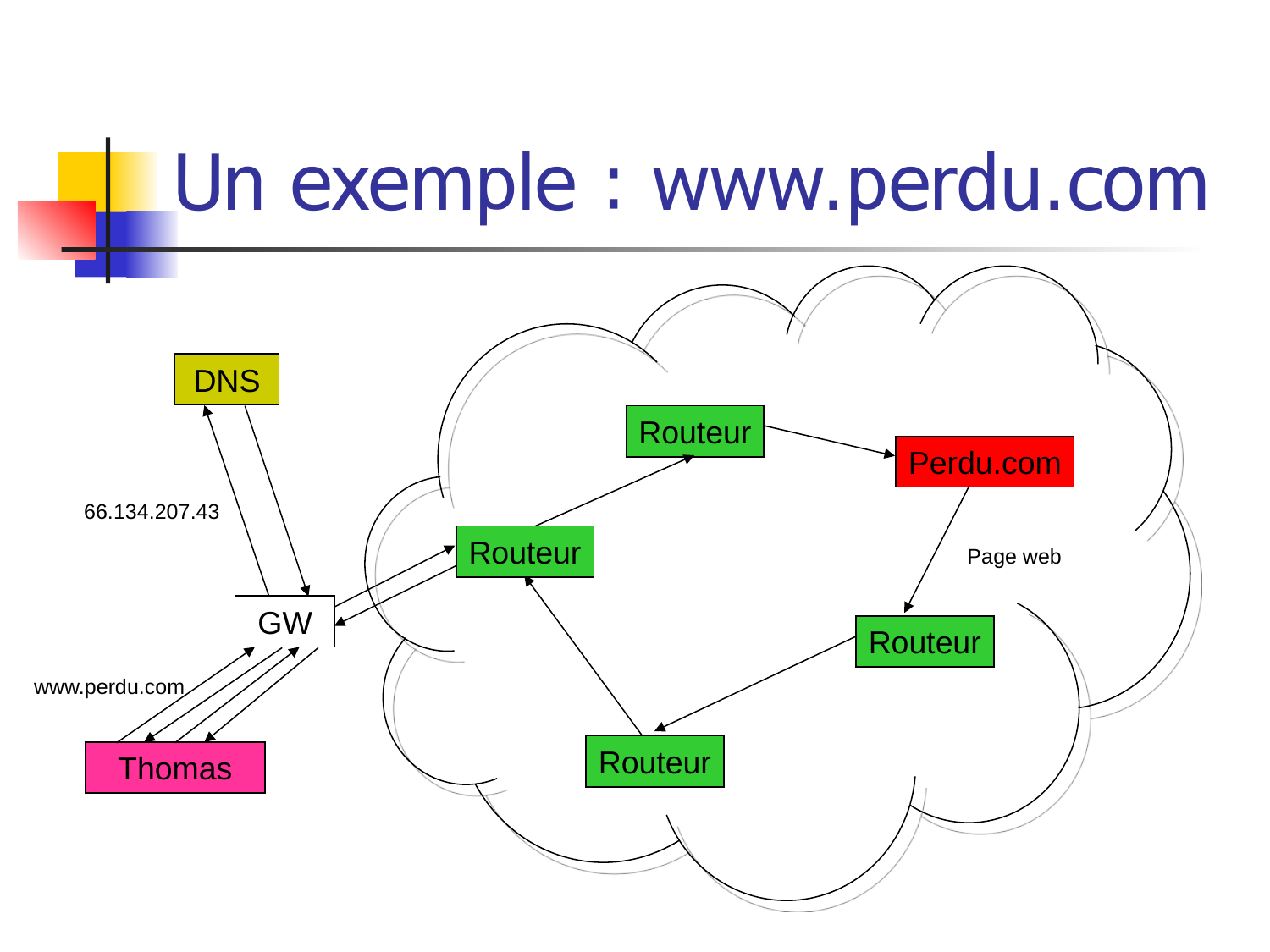

# Un exemple : www.perdu.com

DNS

Routeur

Perdu.com

66.134.207.43
Routeur
Page web

GW
Routeur

www.perdu.com
Routeur
Thomas